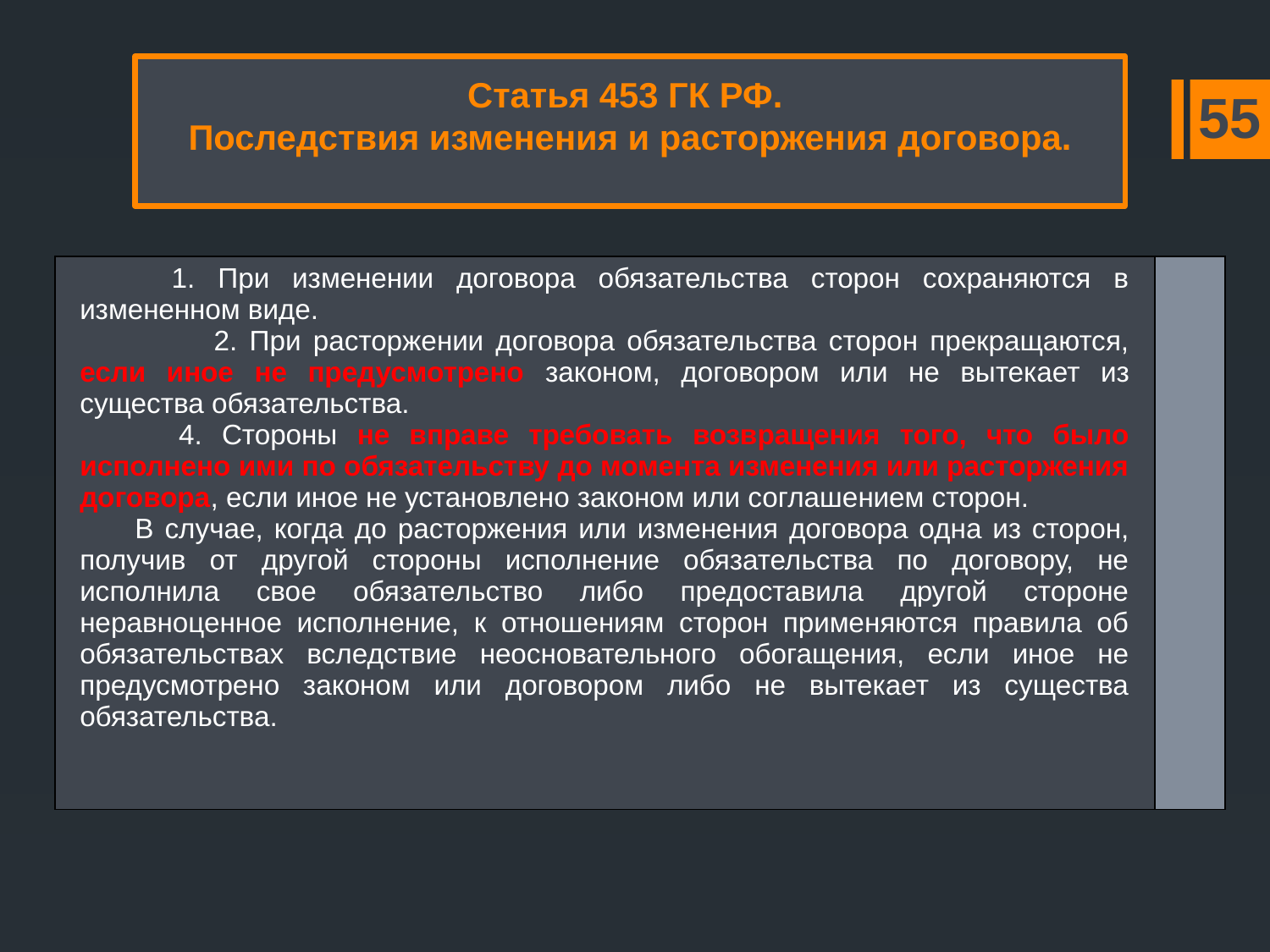

# Статья 453 ГК РФ. Последствия изменения и расторжения договора.
55

| 1. При изменении договора обязательства сторон сохраняются в измененном виде. 2. При расторжении договора обязательства сторон прекращаются, если иное не предусмотрено законом, договором или не вытекает из существа обязательства. 4. Стороны не вправе требовать возвращения того, что было исполнено ими по обязательству до момента изменения или расторжения договора, если иное не установлено законом или соглашением сторон. В случае, когда до расторжения или изменения договора одна из сторон, получив от другой стороны исполнение обязательства по договору, не исполнила свое обязательство либо предоставила другой стороне неравноценное исполнение, к отношениям сторон применяются правила об обязательствах вследствие неосновательного обогащения, если иное не предусмотрено законом или договором либо не вытекает из существа обязательства. |  |
| --- | --- |